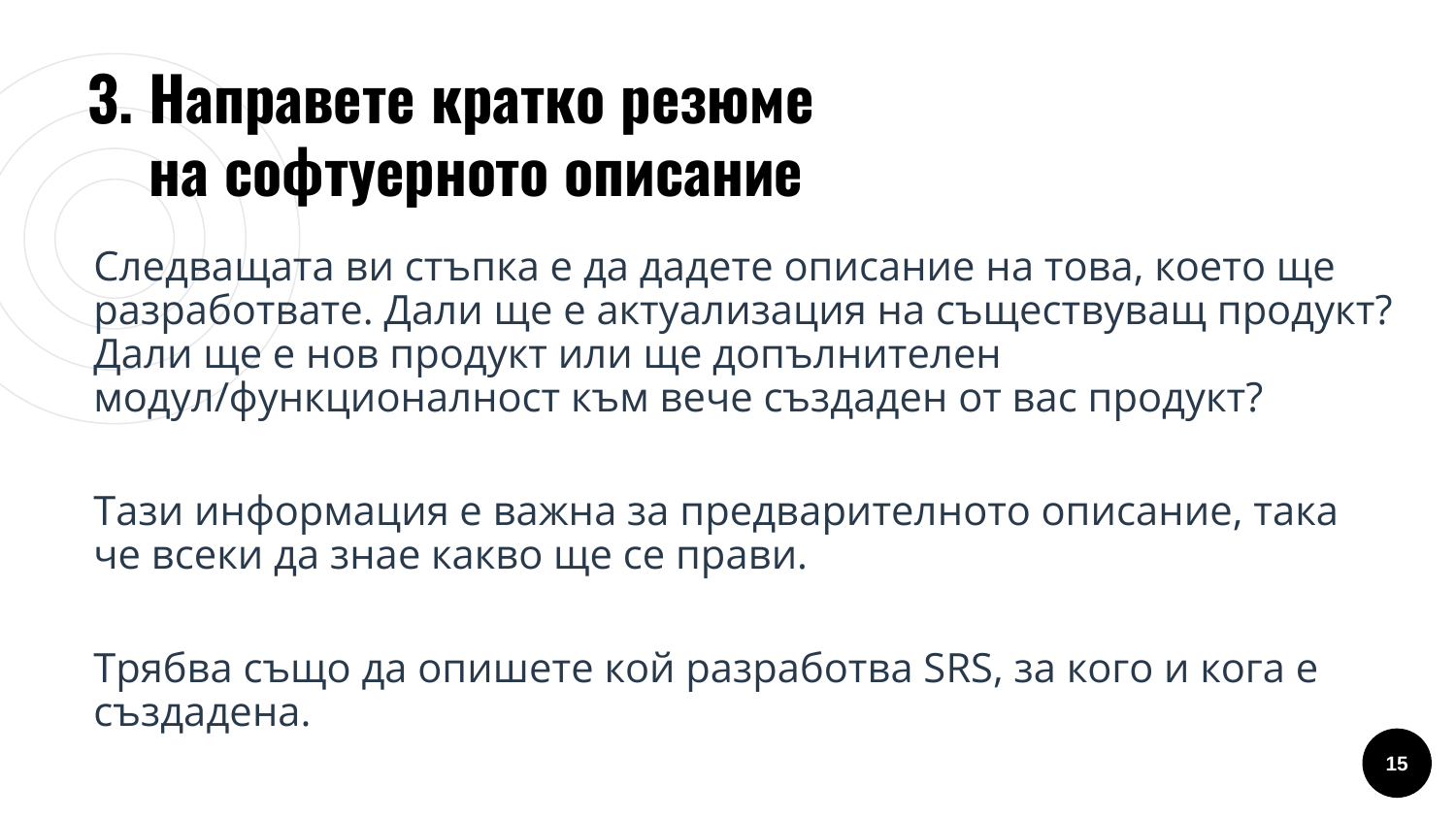

# 3. Направете кратко резюме
    на софтуерното описание
Следващата ви стъпка е да дадете описание на това, което ще разработвате. Дали ще е актуализация на съществуващ продукт? Дали ще е нов продукт или ще допълнителен модул/функционалност към вече създаден от вас продукт?

Тази информация е важна за предварителното описание, така че всеки да знае какво ще се прави.

Трябва също да опишете кой разработва SRS, за кого и кога е създадена.
Lorem um congue
15